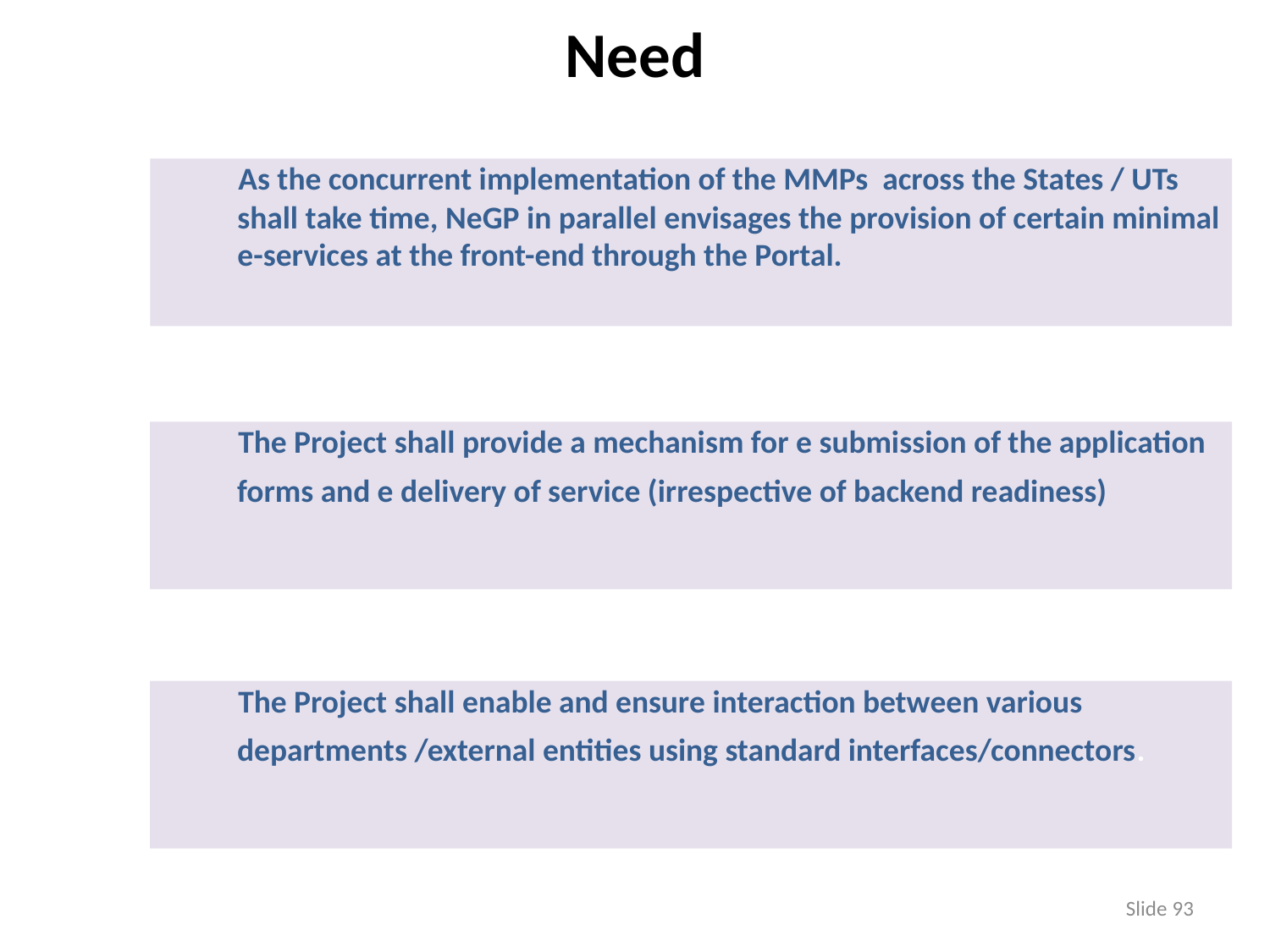

# Need
As the concurrent implementation of the MMPs  across the States / UTs shall take time, NeGP in parallel envisages the provision of certain minimal e-services at the front-end through the Portal.

The Project shall provide a mechanism for e submission of the application forms and e delivery of service (irrespective of backend readiness)

The Project shall enable and ensure interaction between various departments /external entities using standard interfaces/connectors.

Slide 93